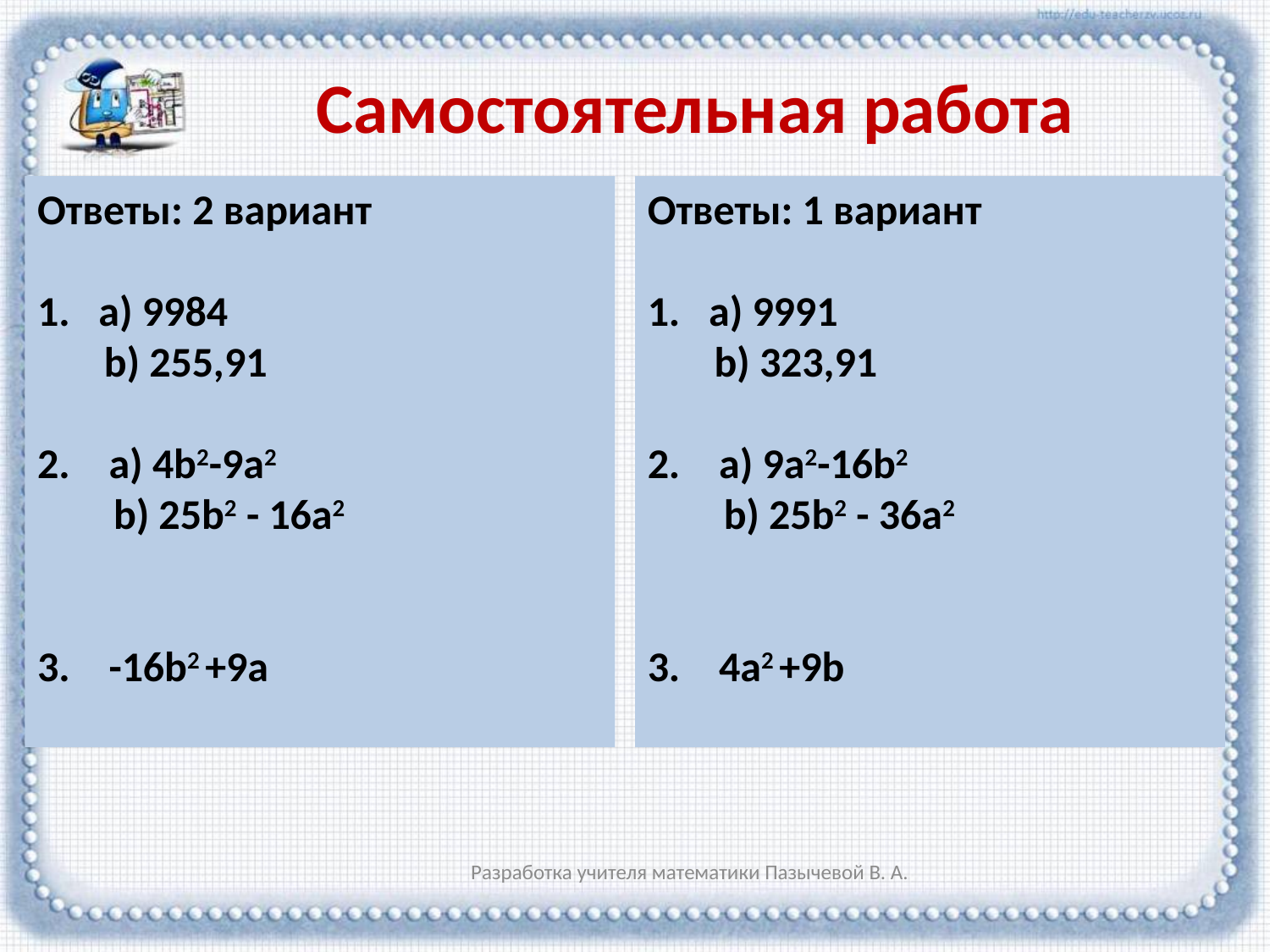

Самостоятельная работа
Вычислите произведение чисел:
      а) 97·103
      б) 17,7·18,3
2. Выполните умножение:
а) (3а-4b)(3a+4b)
b) (-6a-5b)(6a-5b)
3. Упростите выражение:
     (2a-3b)(2a+3b)+9b(b+1)
Вычислите произведение чисел:
      а) 104·96
      б) 15,7·16,3
2. Выполните умножение:
а) (2b-3a)(2b+3a)
b) (-4a-5b)(4a-5b)
3. Упростите выражение:
     (3a-4b)(3a+4b)-9a(a-1)
Ответы: 2 вариант

1.   а) 9984
       b) 255,91

a) 4b2-9a2
        b) 25b2 - 16a2

-16b2 +9a

Ответы: 1 вариант

1.   а) 9991
       b) 323,91

a) 9a2-16b2
        b) 25b2 - 36a2

4a2 +9b

Разработка учителя математики Пазычевой В. А.